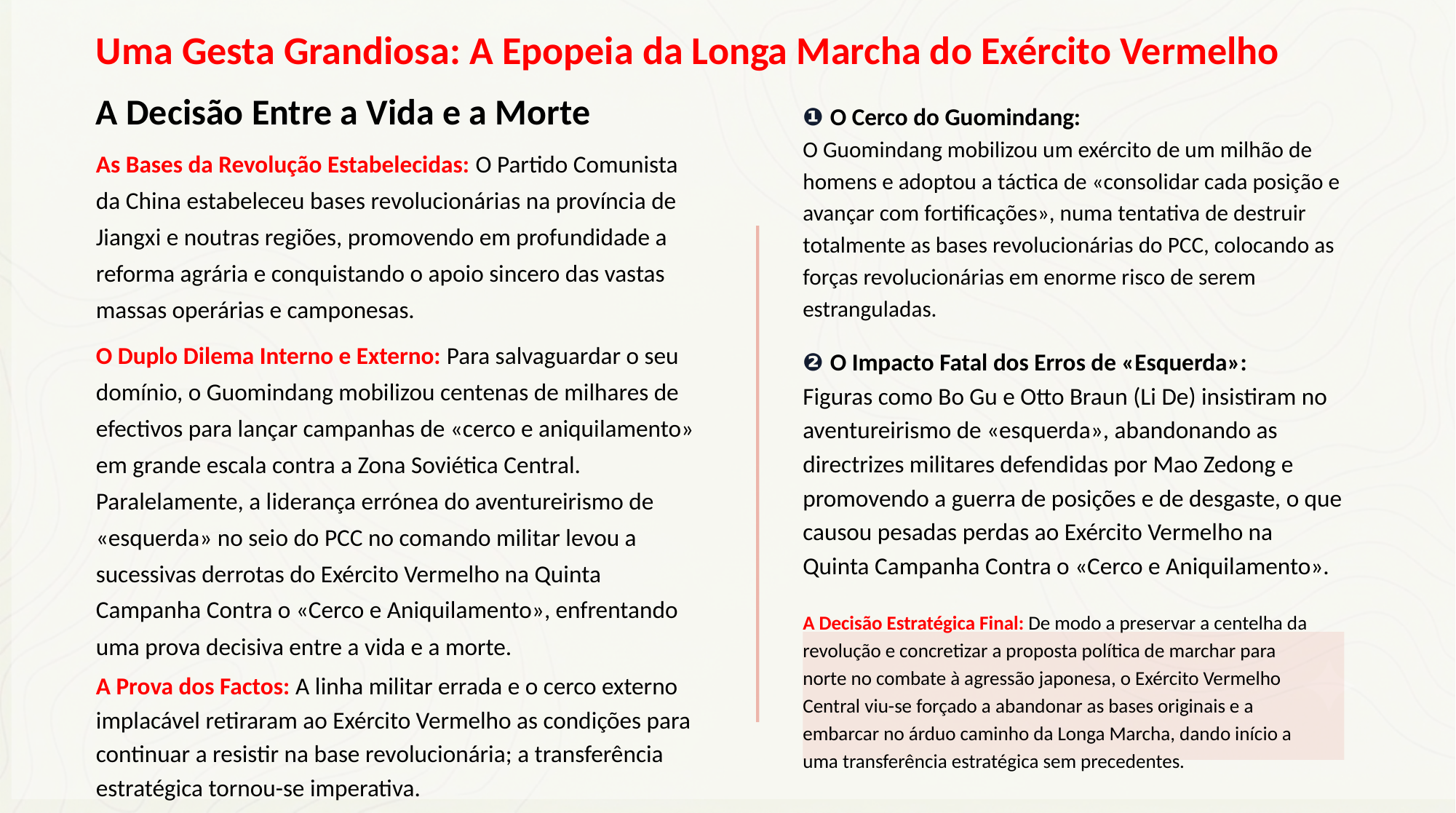

Uma Gesta Grandiosa: A Epopeia da Longa Marcha do Exército Vermelho
A Decisão Entre a Vida e a Morte
❶ O Cerco do Guomindang:
O Guomindang mobilizou um exército de um milhão de homens e adoptou a táctica de «consolidar cada posição e avançar com fortificações», numa tentativa de destruir totalmente as bases revolucionárias do PCC, colocando as forças revolucionárias em enorme risco de serem estranguladas.
As Bases da Revolução Estabelecidas: O Partido Comunista da China estabeleceu bases revolucionárias na província de Jiangxi e noutras regiões, promovendo em profundidade a reforma agrária e conquistando o apoio sincero das vastas massas operárias e camponesas.
❷ O Impacto Fatal dos Erros de «Esquerda»:
Figuras como Bo Gu e Otto Braun (Li De) insistiram no aventureirismo de «esquerda», abandonando as directrizes militares defendidas por Mao Zedong e promovendo a guerra de posições e de desgaste, o que causou pesadas perdas ao Exército Vermelho na Quinta Campanha Contra o «Cerco e Aniquilamento».
O Duplo Dilema Interno e Externo: Para salvaguardar o seu domínio, o Guomindang mobilizou centenas de milhares de efectivos para lançar campanhas de «cerco e aniquilamento» em grande escala contra a Zona Soviética Central. Paralelamente, a liderança errónea do aventureirismo de «esquerda» no seio do PCC no comando militar levou a sucessivas derrotas do Exército Vermelho na Quinta Campanha Contra o «Cerco e Aniquilamento», enfrentando uma prova decisiva entre a vida e a morte.

A Decisão Estratégica Final: De modo a preservar a centelha da revolução e concretizar a proposta política de marchar para norte no combate à agressão japonesa, o Exército Vermelho Central viu-se forçado a abandonar as bases originais e a embarcar no árduo caminho da Longa Marcha, dando início a uma transferência estratégica sem precedentes.

A Prova dos Factos: A linha militar errada e o cerco externo implacável retiraram ao Exército Vermelho as condições para continuar a resistir na base revolucionária; a transferência estratégica tornou-se imperativa.